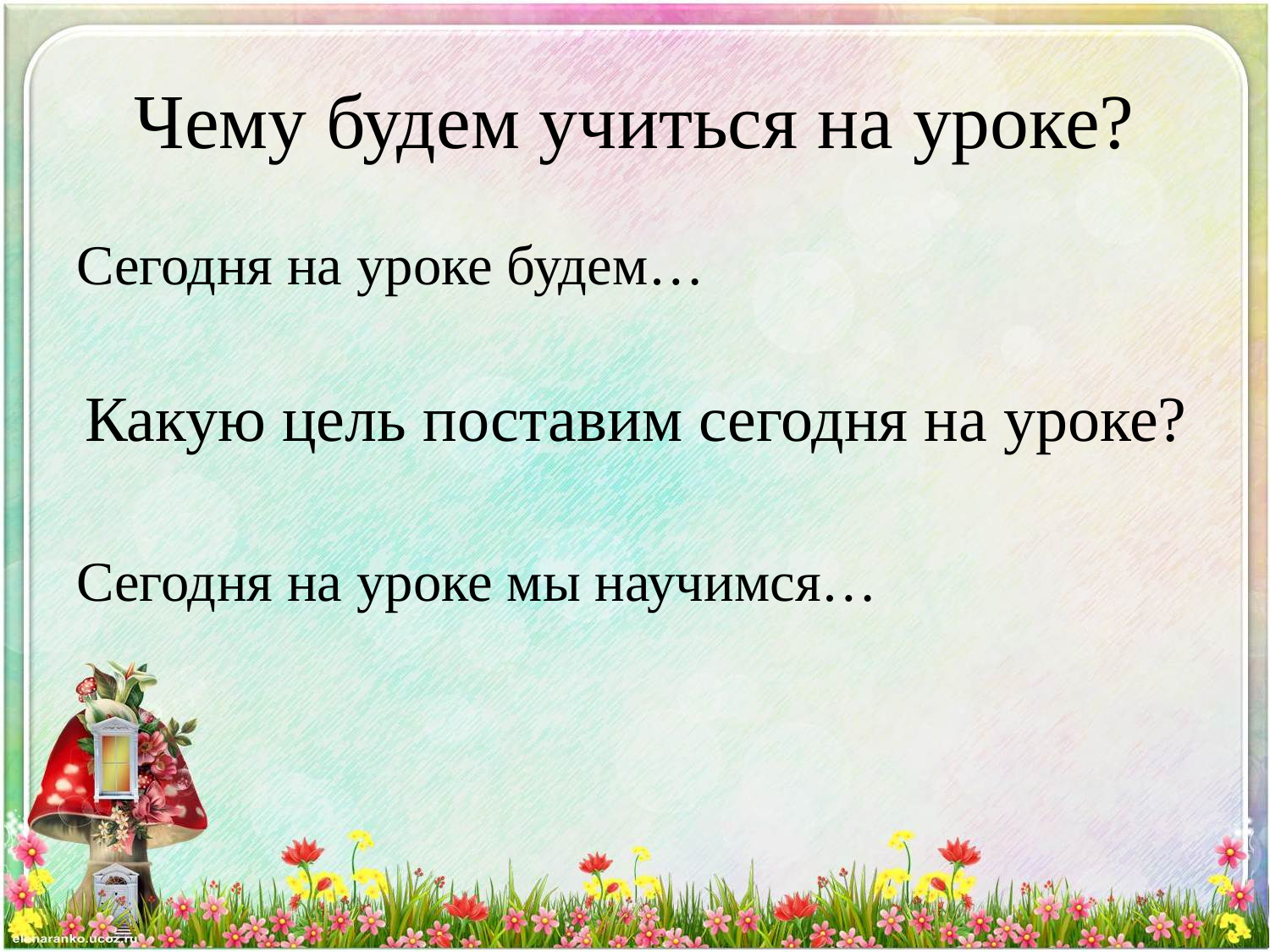

# Чему будем учиться на уроке?
Сегодня на уроке будем…

Сегодня на уроке мы научимся…
Какую цель поставим сегодня на уроке?